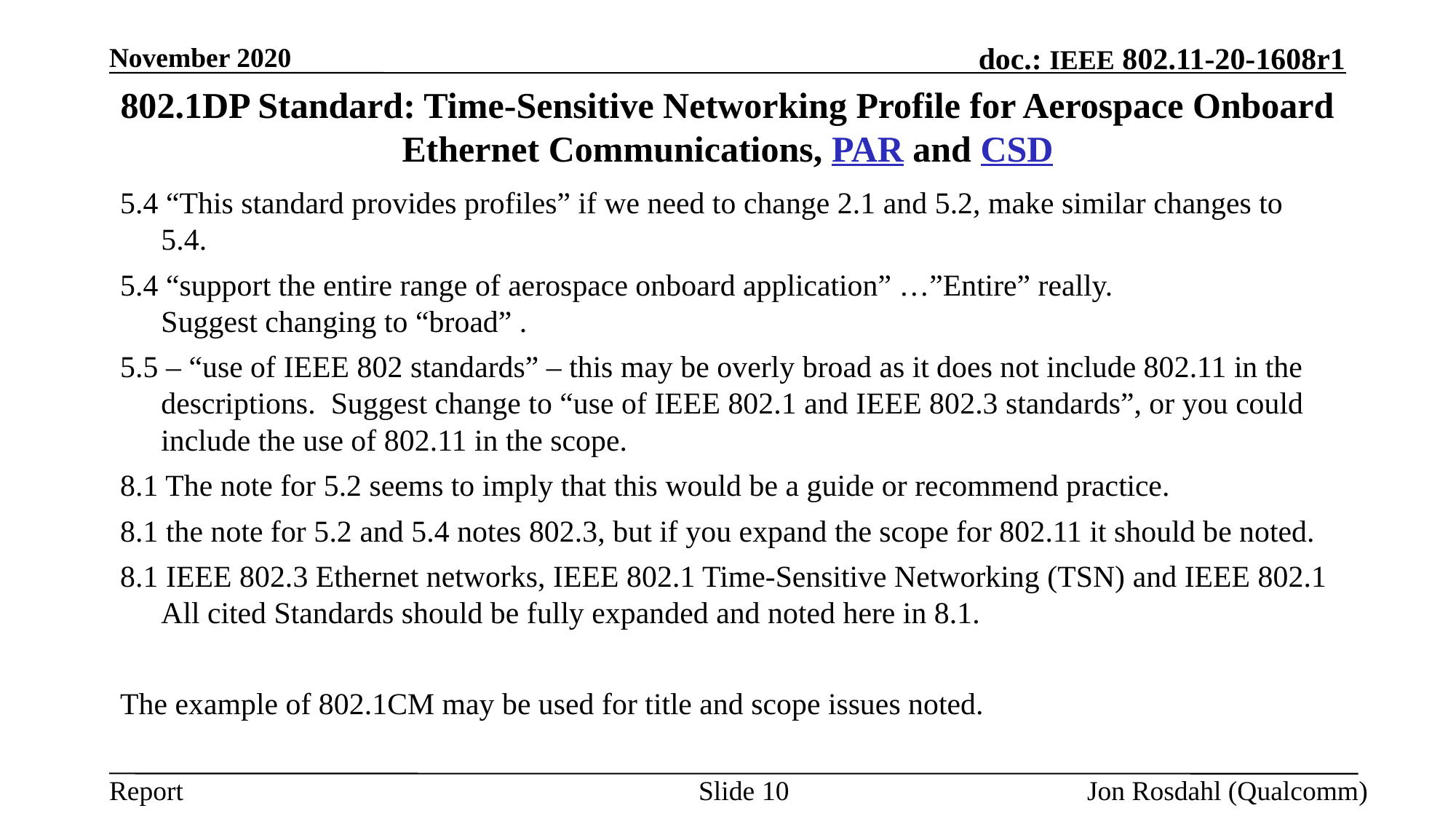

November 2020
# 802.1DP Standard: Time-Sensitive Networking Profile for Aerospace Onboard Ethernet Communications, PAR and CSD
5.4 “This standard provides profiles” if we need to change 2.1 and 5.2, make similar changes to 5.4.
5.4 “support the entire range of aerospace onboard application” …”Entire” really.
Suggest changing to “broad” .
5.5 – “use of IEEE 802 standards” – this may be overly broad as it does not include 802.11 in the descriptions.  Suggest change to “use of IEEE 802.1 and IEEE 802.3 standards”, or you could include the use of 802.11 in the scope.
8.1 The note for 5.2 seems to imply that this would be a guide or recommend practice.
8.1 the note for 5.2 and 5.4 notes 802.3, but if you expand the scope for 802.11 it should be noted.
8.1 IEEE 802.3 Ethernet networks, IEEE 802.1 Time-Sensitive Networking (TSN) and IEEE 802.1 All cited Standards should be fully expanded and noted here in 8.1.

The example of 802.1CM may be used for title and scope issues noted.
Slide 10
Jon Rosdahl (Qualcomm)